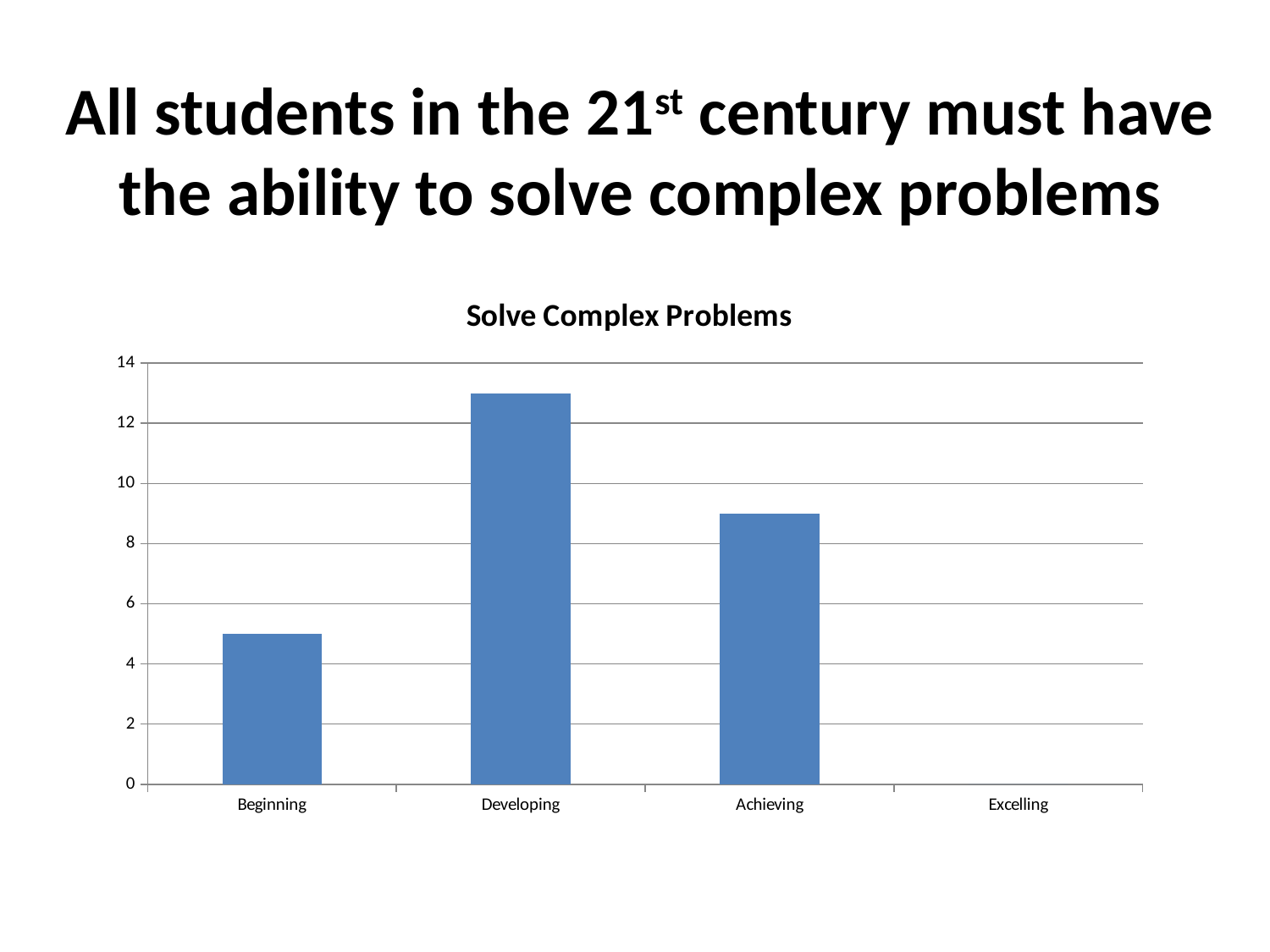

# All students in the 21st century must have the ability to solve complex problems

### Chart:

| Category | Solve Complex Problems |
|---|---|
| Beginning | 5.0 |
| Developing | 13.0 |
| Achieving | 9.0 |
| Excelling | 0.0 |